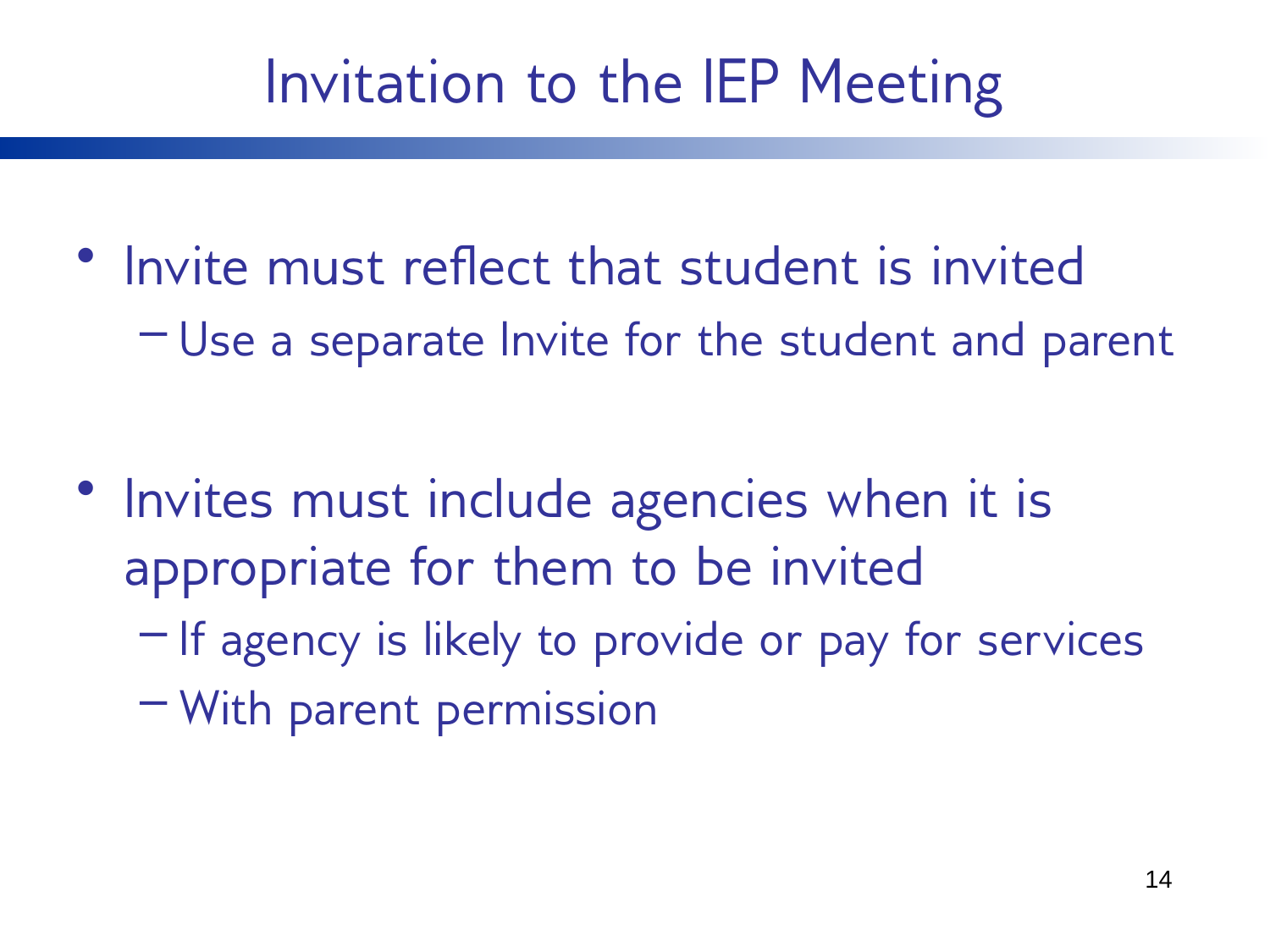

# Invitation to the IEP Meeting
Invite must reflect that student is invited
Use a separate Invite for the student and parent

Invites must include agencies when it is appropriate for them to be invited
If agency is likely to provide or pay for services
With parent permission
14